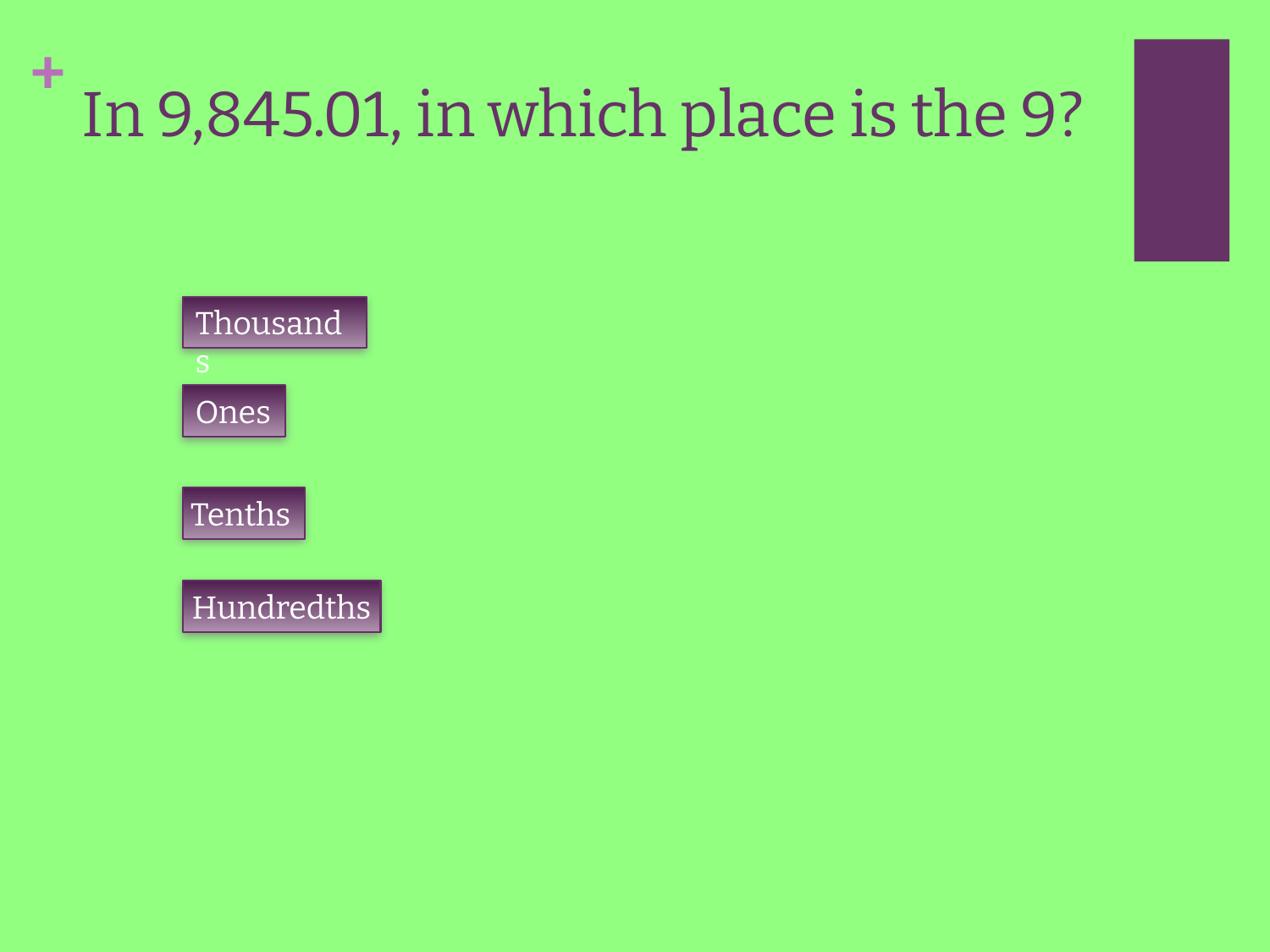

# In 9,845.01, in which place is the 9?

Thousands

Ones

Tenths

Hundredths